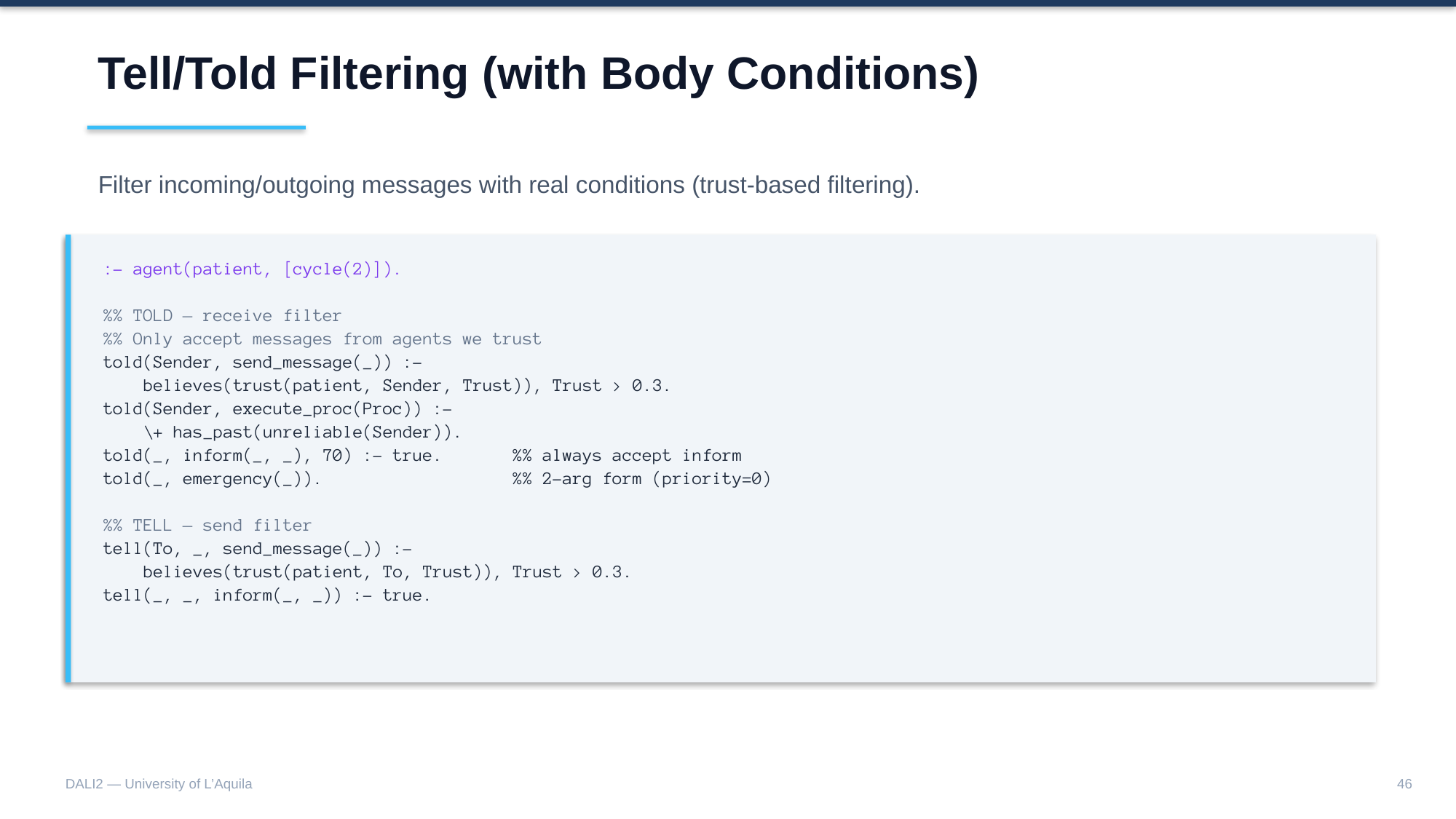

Tell/Told Filtering (with Body Conditions)

Filter incoming/outgoing messages with real conditions (trust-based filtering).

:- agent(patient, [cycle(2)]).

%% TOLD — receive filter
%% Only accept messages from agents we trust
told(Sender, send_message(_)) :-
    believes(trust(patient, Sender, Trust)), Trust > 0.3.
told(Sender, execute_proc(Proc)) :-
    \+ has_past(unreliable(Sender)).
told(_, inform(_, _), 70) :- true.       %% always accept inform
told(_, emergency(_)).                   %% 2-arg form (priority=0)

%% TELL — send filter
tell(To, _, send_message(_)) :-
    believes(trust(patient, To, Trust)), Trust > 0.3.
tell(_, _, inform(_, _)) :- true.
DALI2 — University of L’Aquila
46